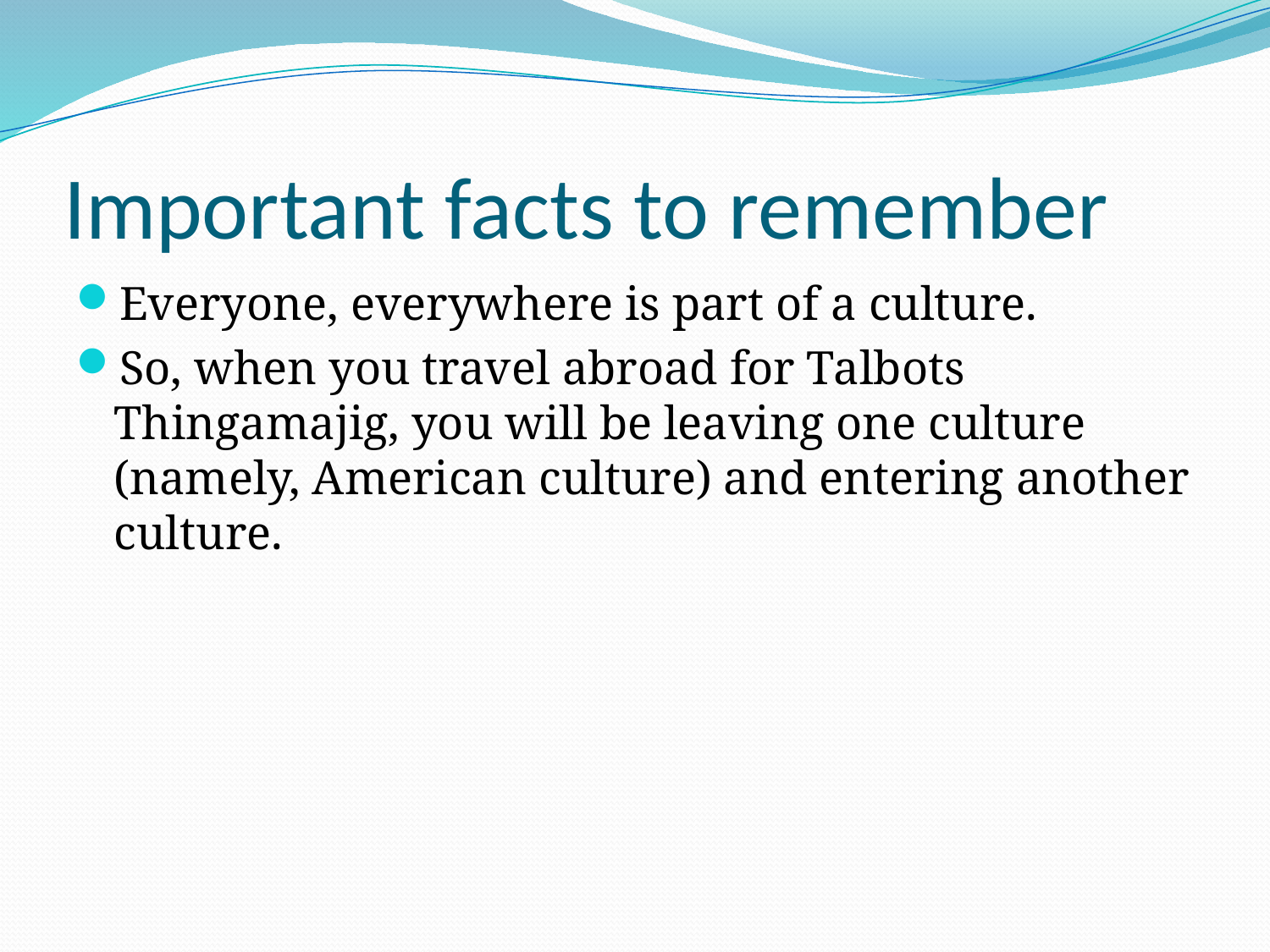

# Important facts to remember
Everyone, everywhere is part of a culture.
So, when you travel abroad for Talbots Thingamajig, you will be leaving one culture (namely, American culture) and entering another culture.